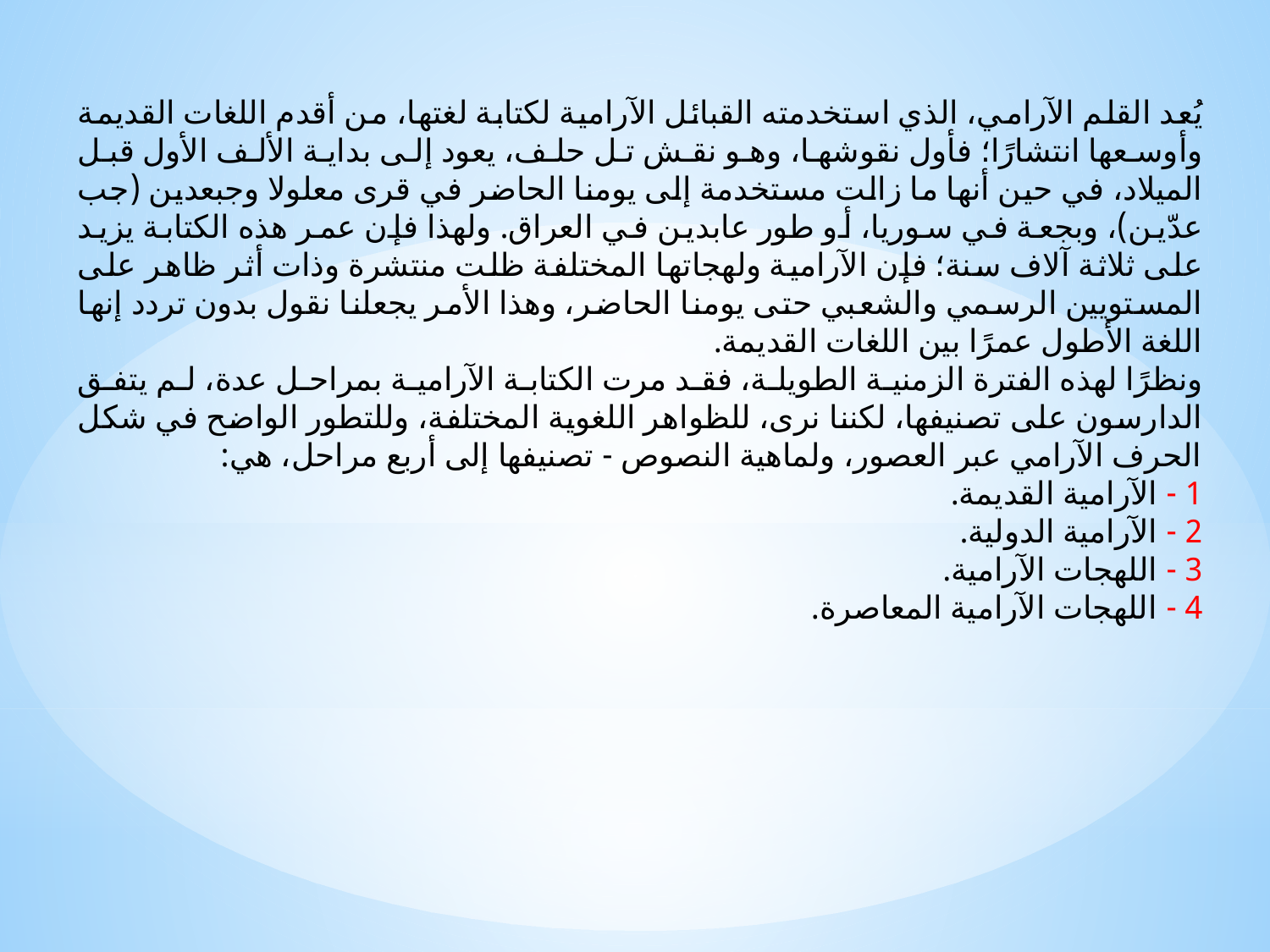

يُعد القلم الآرامي، الذي استخدمته القبائل الآرامية لكتابة لغتها، من أقدم اللغات القديمة وأوسعها انتشارًا؛ فأول نقوشها، وهو نقش تل حلف، يعود إلى بداية الألف الأول قبل الميلاد، في حين أنها ما زالت مستخدمة إلى يومنا الحاضر في قرى معلولا وجبعدين (جب عدّين)، وبجعة في سوريا، أو طور عابدين في العراق. ولهذا فإن عمر هذه الكتابة يزيد على ثلاثة آلاف سنة؛ فإن الآرامية ولهجاتها المختلفة ظلت منتشرة وذات أثر ظاهر على المستويين الرسمي والشعبي حتى يومنا الحاضر، وهذا الأمر يجعلنا نقول بدون تردد إنها اللغة الأطول عمرًا بين اللغات القديمة.
ونظرًا لهذه الفترة الزمنية الطويلة، فقد مرت الكتابة الآرامية بمراحل عدة، لم يتفق الدارسون على تصنيفها، لكننا نرى، للظواهر اللغوية المختلفة، وللتطور الواضح في شكل الحرف الآرامي عبر العصور، ولماهية النصوص - تصنيفها إلى أربع مراحل، هي:
1 - الآرامية القديمة.
2 - الآرامية الدولية.
3 - اللهجات الآرامية.
4 - اللهجات الآرامية المعاصرة.